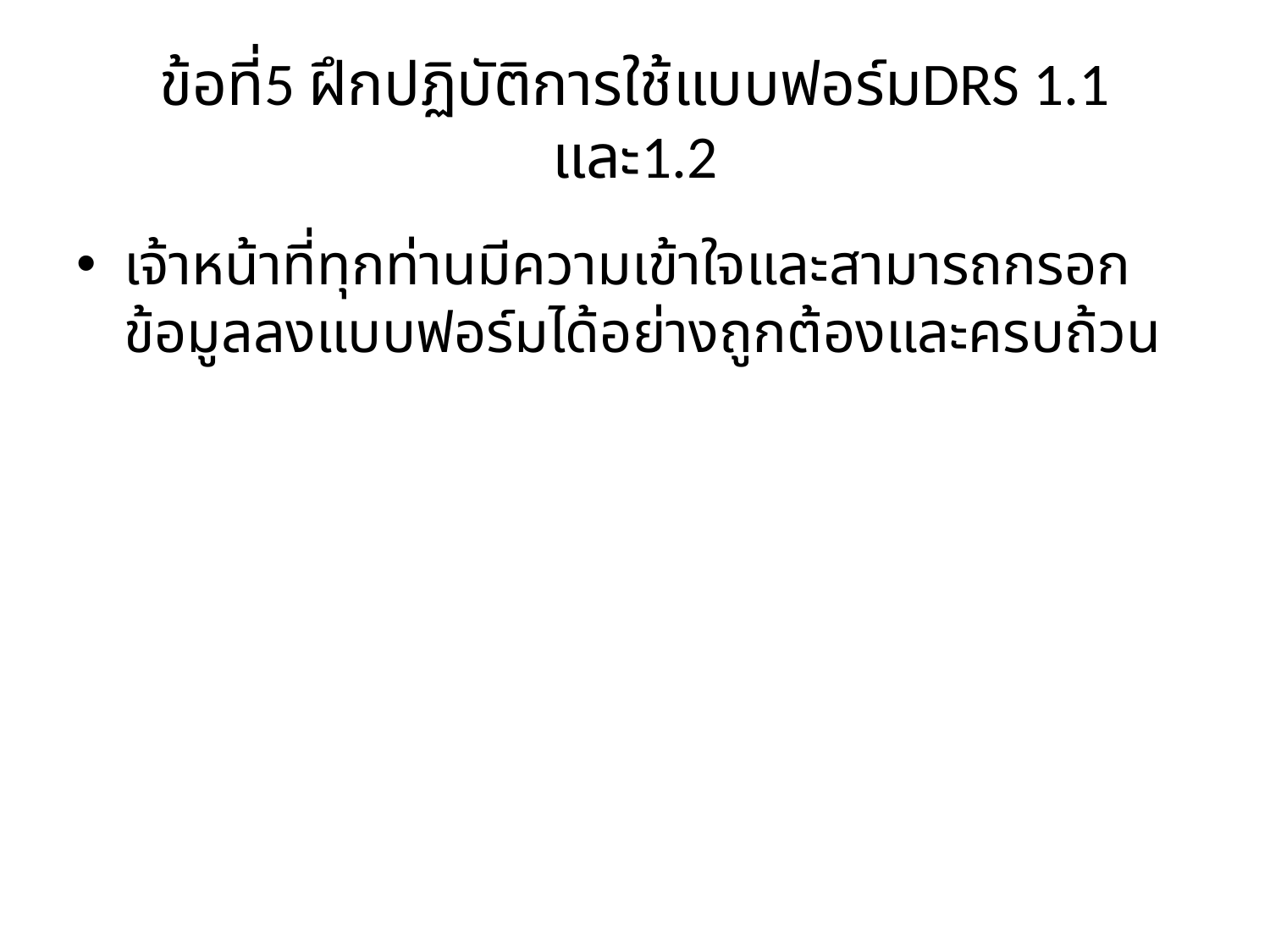

# ข้อที่5 ฝึกปฏิบัติการใช้แบบฟอร์มDRS 1.1 และ1.2
เจ้าหน้าที่ทุกท่านมีความเข้าใจและสามารถกรอกข้อมูลลงแบบฟอร์มได้อย่างถูกต้องและครบถ้วน